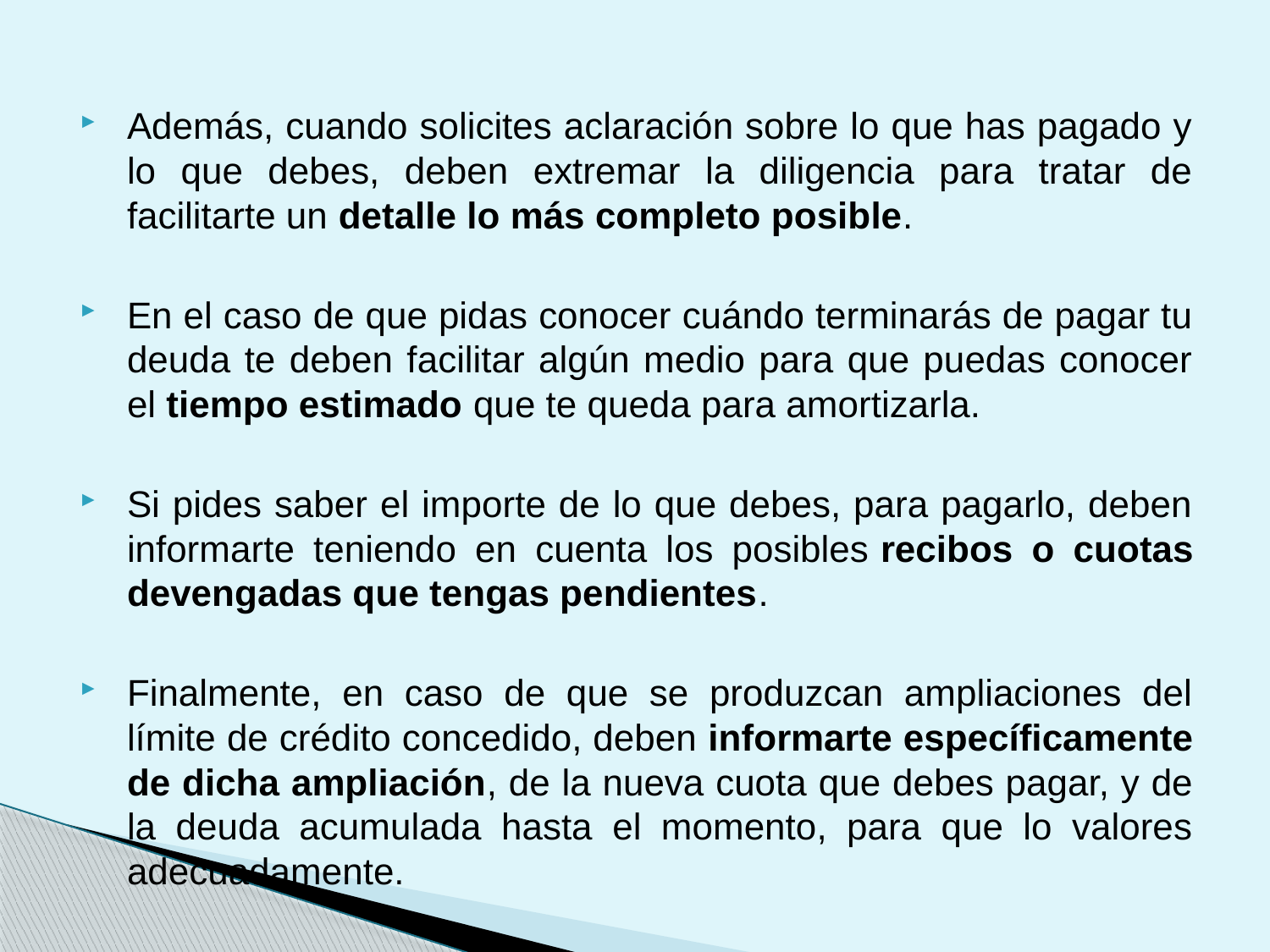

Además, cuando solicites aclaración sobre lo que has pagado y lo que debes, deben extremar la diligencia para tratar de facilitarte un detalle lo más completo posible.

En el caso de que pidas conocer cuándo terminarás de pagar tu deuda te deben facilitar algún medio para que puedas conocer el tiempo estimado que te queda para amortizarla.

Si pides saber el importe de lo que debes, para pagarlo, deben informarte teniendo en cuenta los posibles recibos o cuotas devengadas que tengas pendientes.

Finalmente, en caso de que se produzcan ampliaciones del límite de crédito concedido, deben informarte específicamente de dicha ampliación, de la nueva cuota que debes pagar, y de la deuda acumulada hasta el momento, para que lo valores adecuadamente.